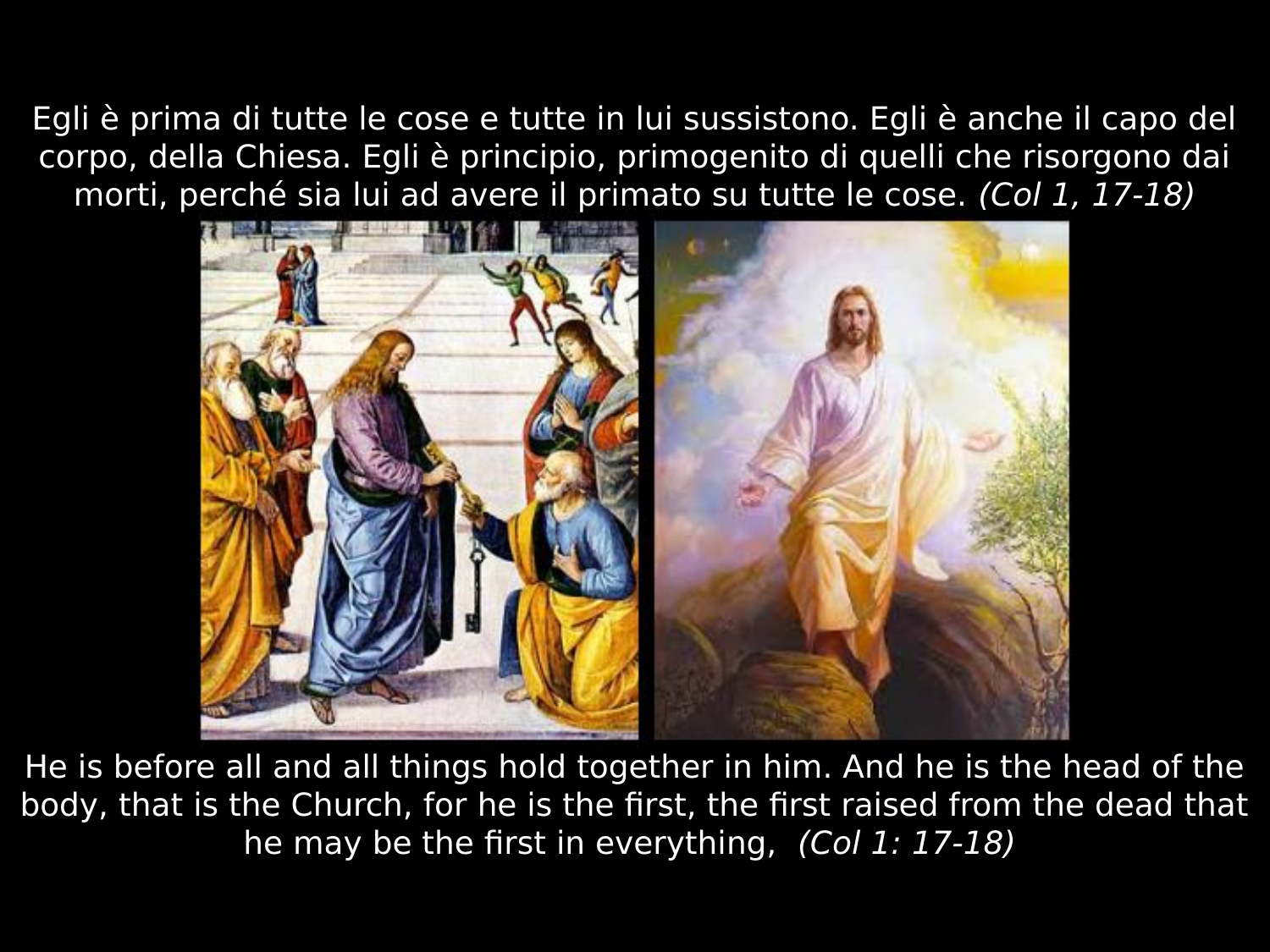

# Egli è prima di tutte le cose e tutte in lui sussistono. Egli è anche il capo del corpo, della Chiesa. Egli è principio, primogenito di quelli che risorgono dai morti, perché sia lui ad avere il primato su tutte le cose. (Col 1, 17-18)
He is before all and all things hold together in him. And he is the head of the body, that is the Church, for he is the first, the first raised from the dead that he may be the first in everything,  (Col 1: 17-18)